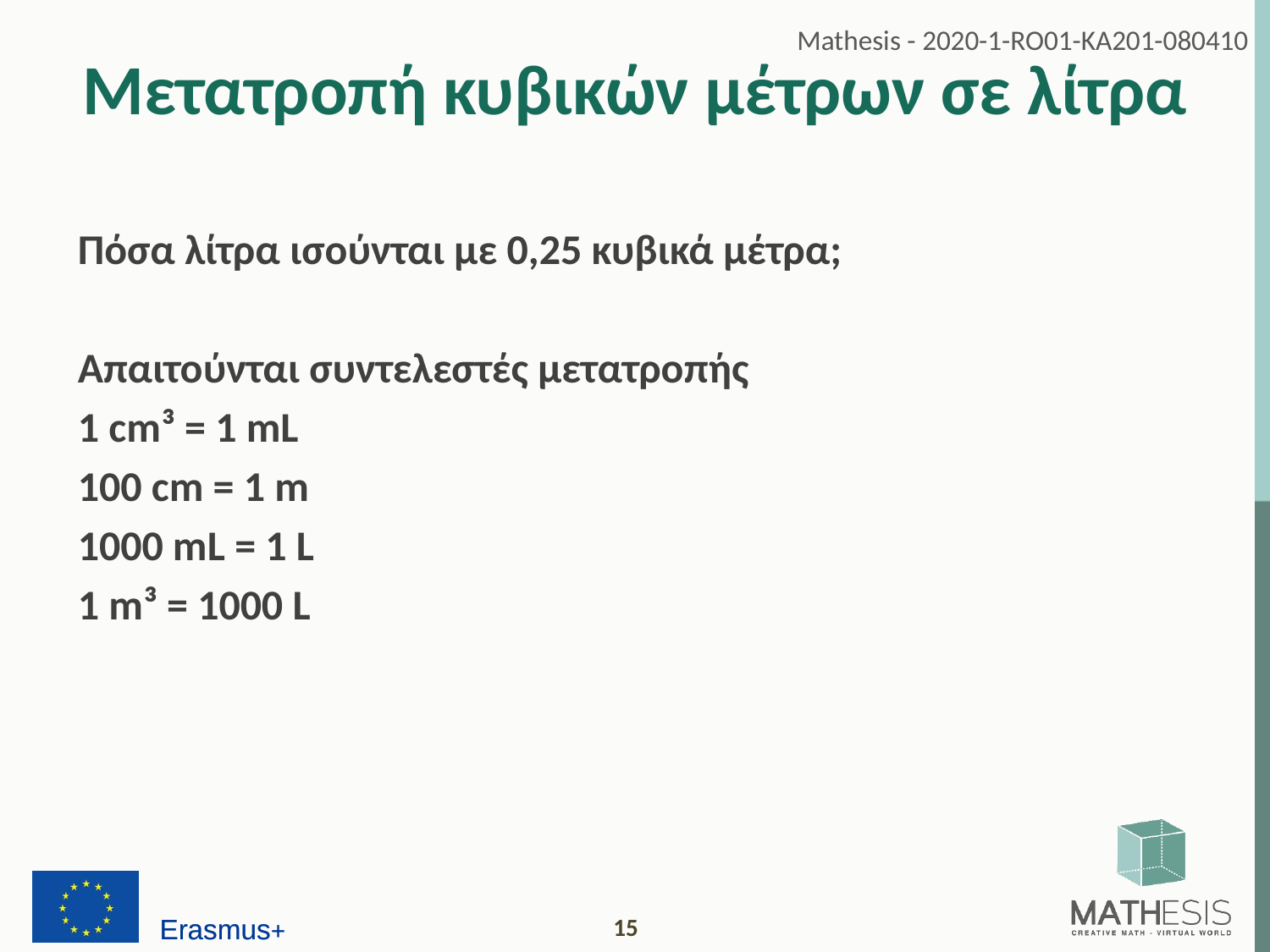

# Μετατροπή κυβικών μέτρων σε λίτρα
Πόσα λίτρα ισούνται με 0,25 κυβικά μέτρα;

Απαιτούνται συντελεστές μετατροπής
1 cm³ = 1 mL
100 cm = 1 m
1000 mL = 1 L
1 m³ = 1000 L